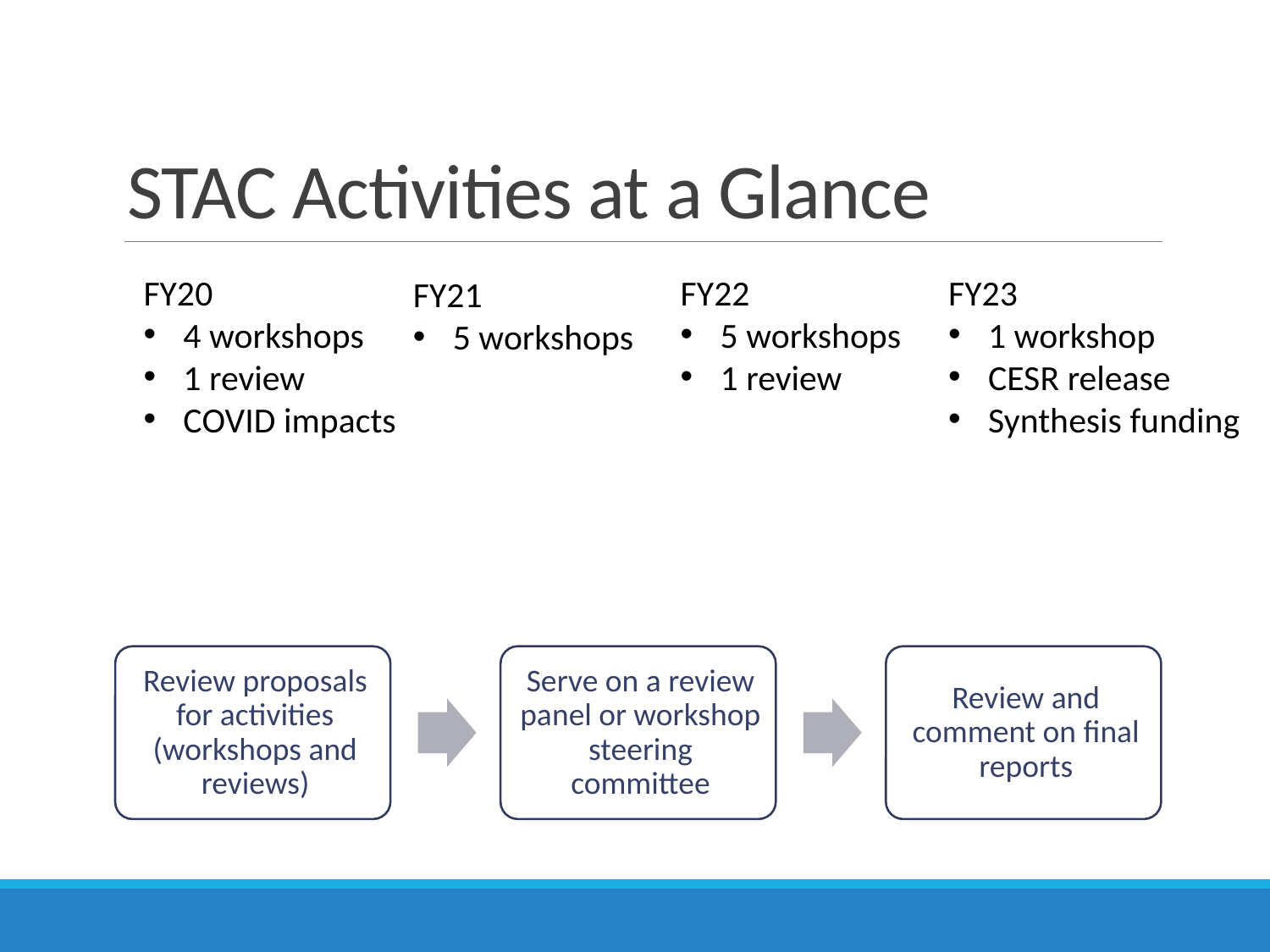

# STAC Activities at a Glance
FY20
4 workshops
1 review
COVID impacts
FY22
5 workshops
1 review

FY23
1 workshop
CESR release
Synthesis funding

FY21
5 workshops

Review proposals for activities (workshops and reviews)

Serve on a review panel or workshop steering committee

Review and comment on final reports